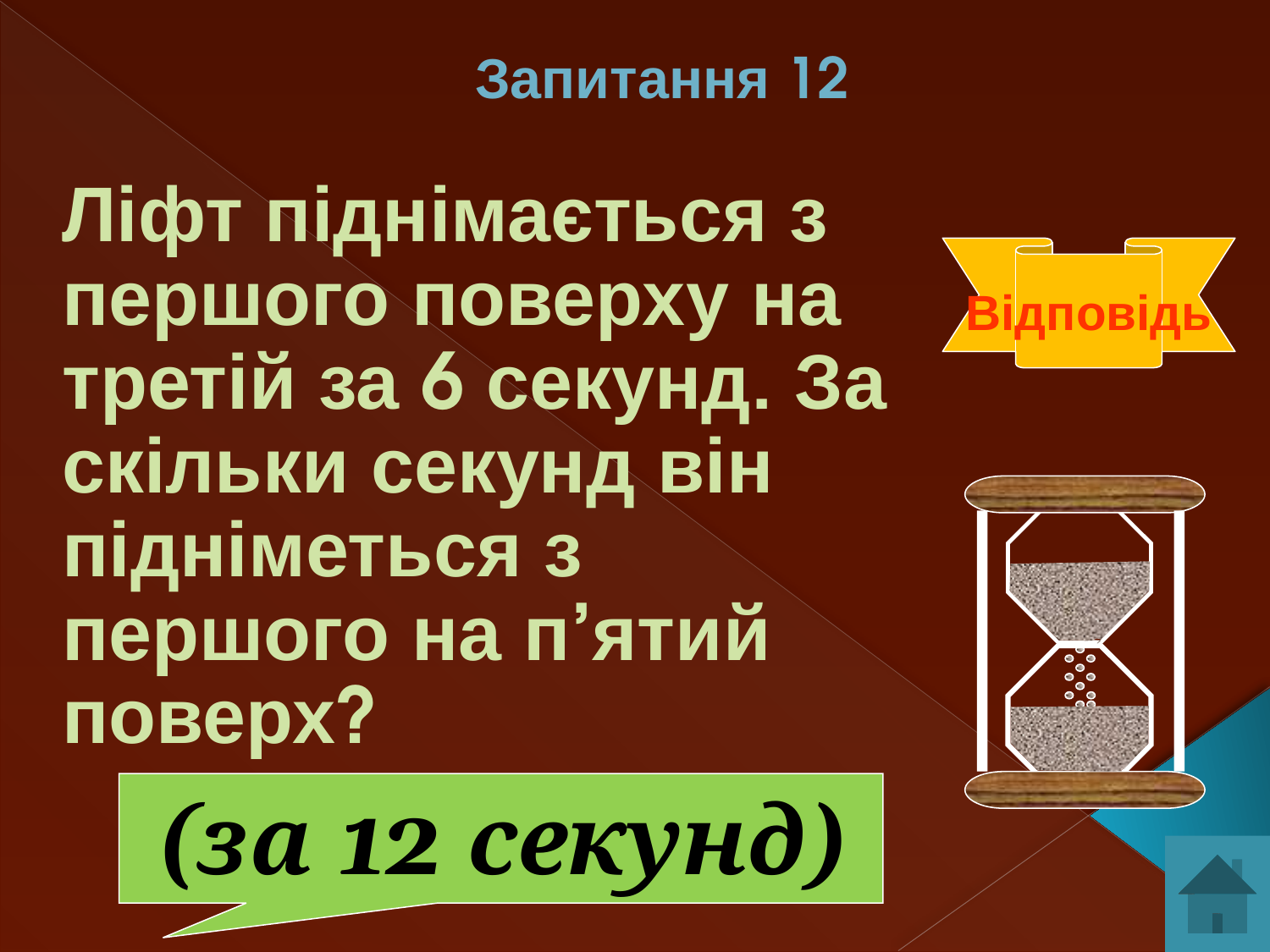

Запитання 12

Ліфт піднімається з першого поверху на третій за 6 секунд. За скільки секунд він підніметься з першого на п’ятий поверх?

Відповідь

 (за 12 секунд)